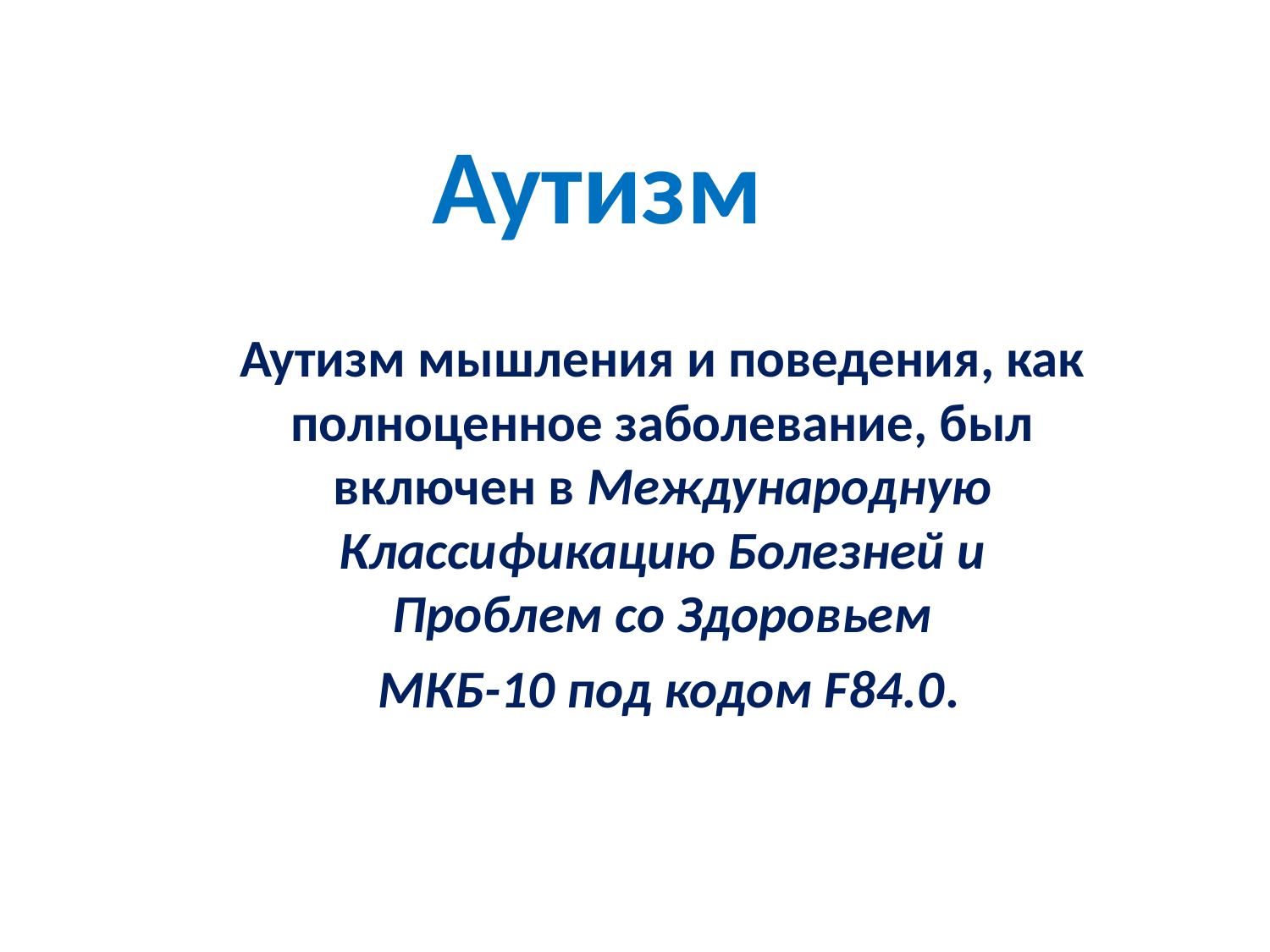

# Аутизм
Аутизм мышления и поведения, как полноценное заболевание, был включен в Международную Классификацию Болезней и Проблем со Здоровьем
 МКБ-10 под кодом F84.0.